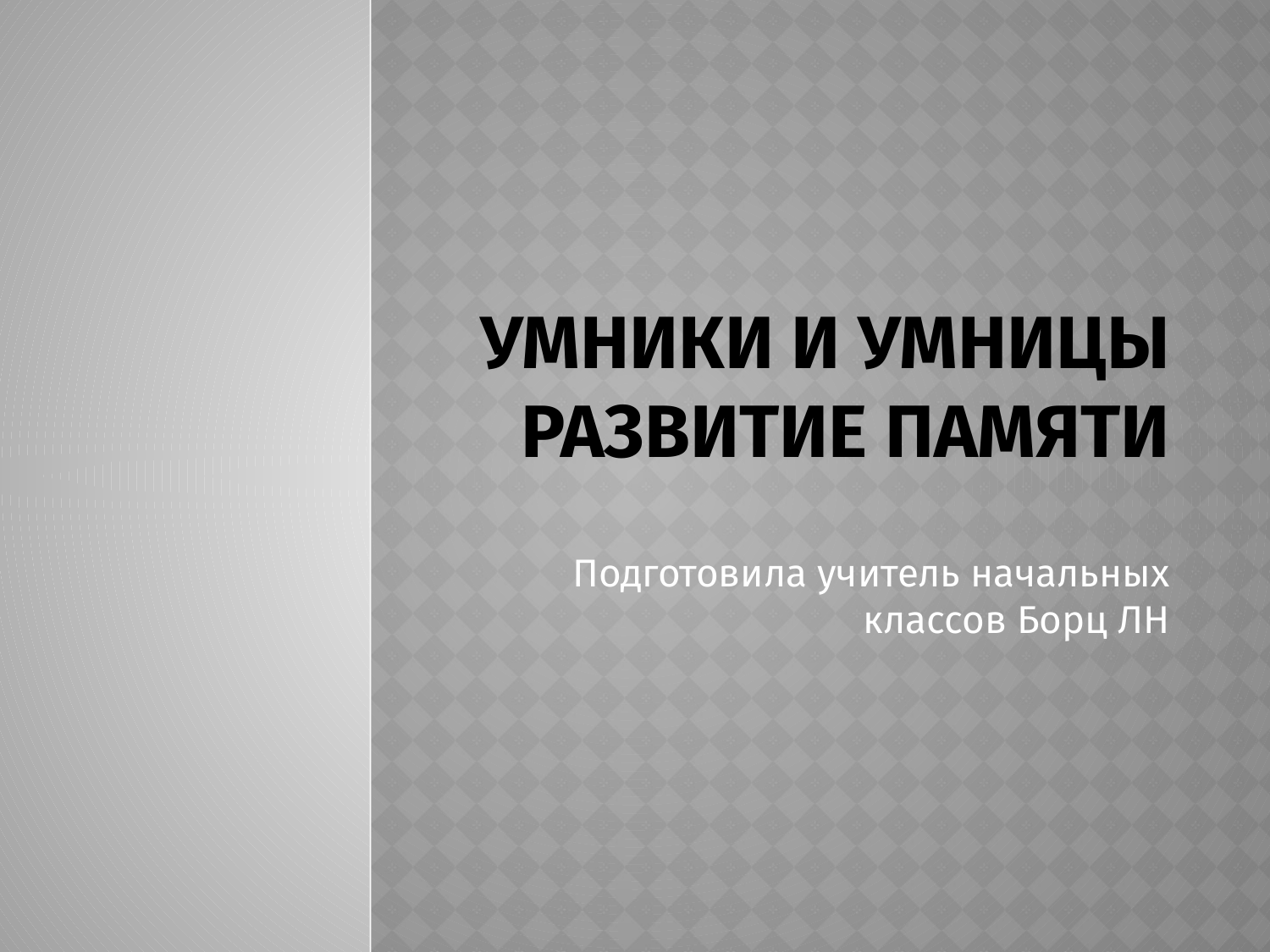

# Умники и умницы Развитие памяти

 Подготовила учитель начальных классов Борц ЛН